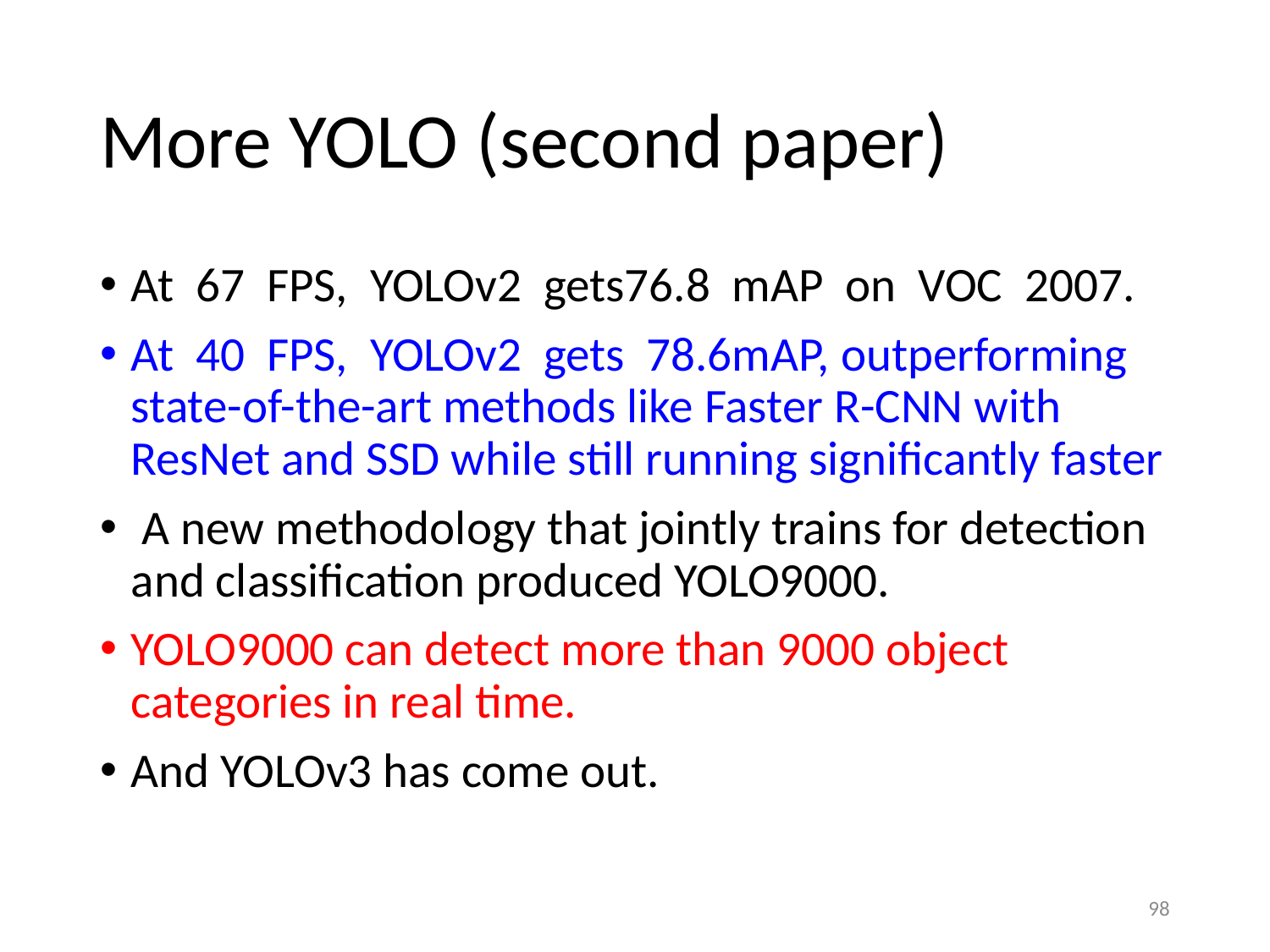

# More YOLO (second paper)
At  67  FPS,  YOLOv2  gets76.8  mAP  on  VOC  2007.
At  40  FPS,  YOLOv2  gets  78.6mAP, outperforming state-of-the-art methods like Faster R-CNN with ResNet and SSD while still running significantly faster
 A new methodology that jointly trains for detection and classification produced YOLO9000.
YOLO9000 can detect more than 9000 object categories in real time.
And YOLOv3 has come out.
98